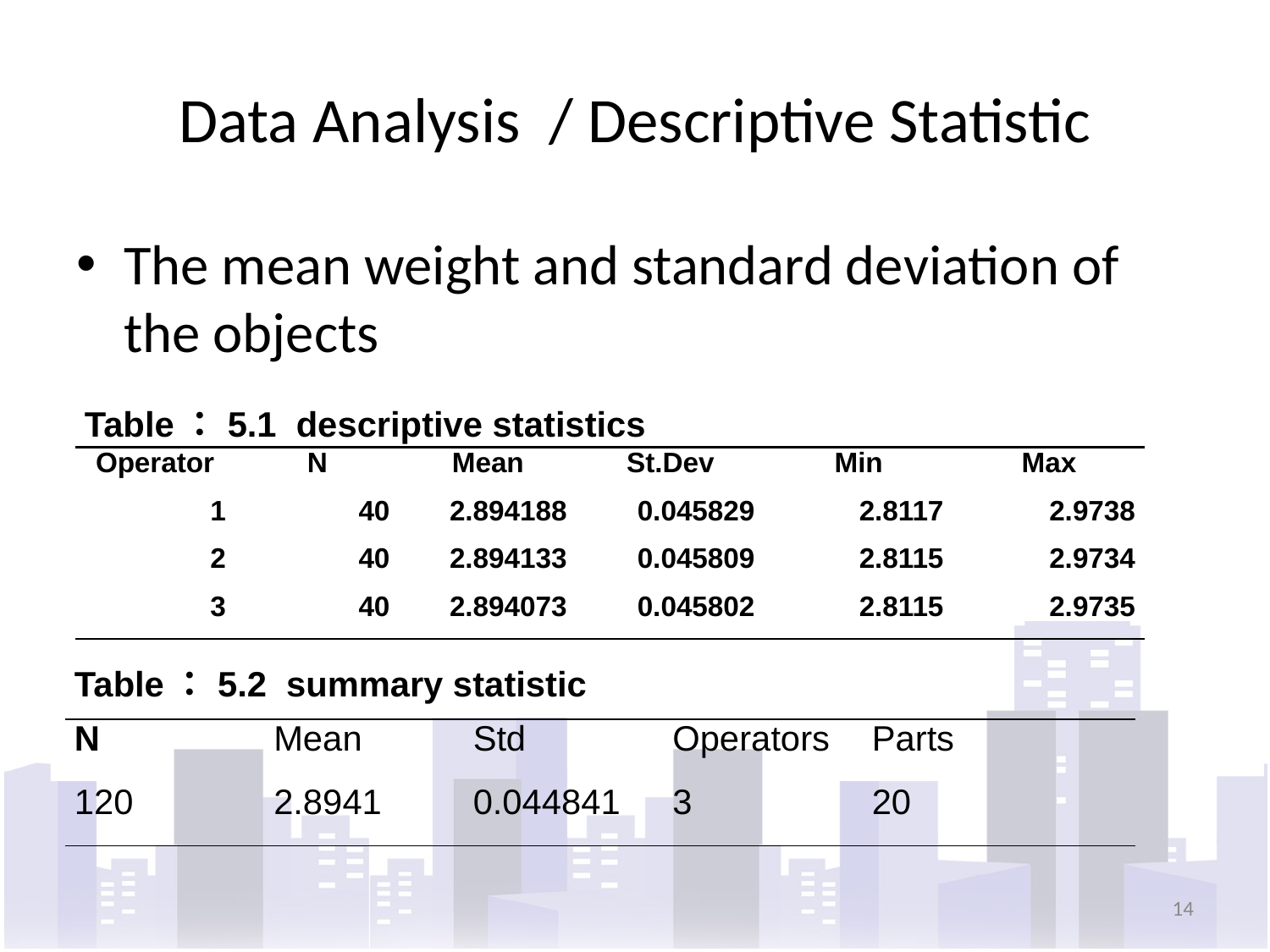

# Data Analysis  / Descriptive Statistic
The mean weight and standard deviation of the objects
| Table：5.1 descriptive statistics |  |  |  |  |  |
| --- | --- | --- | --- | --- | --- |
| Operator | N | Mean | St.Dev | Min | Max |
| 1 | 40 | 2.894188 | 0.045829 | 2.8117 | 2.9738 |
| 2 | 40 | 2.894133 | 0.045809 | 2.8115 | 2.9734 |
| 3 | 40 | 2.894073 | 0.045802 | 2.8115 | 2.9735 |
| Table：5.2 summary statistic |  |  |  |  |
| --- | --- | --- | --- | --- |
| N | Mean | Std | Operators | Parts |
| 120 | 2.8941 | 0.044841 | 3 | 20 |
14